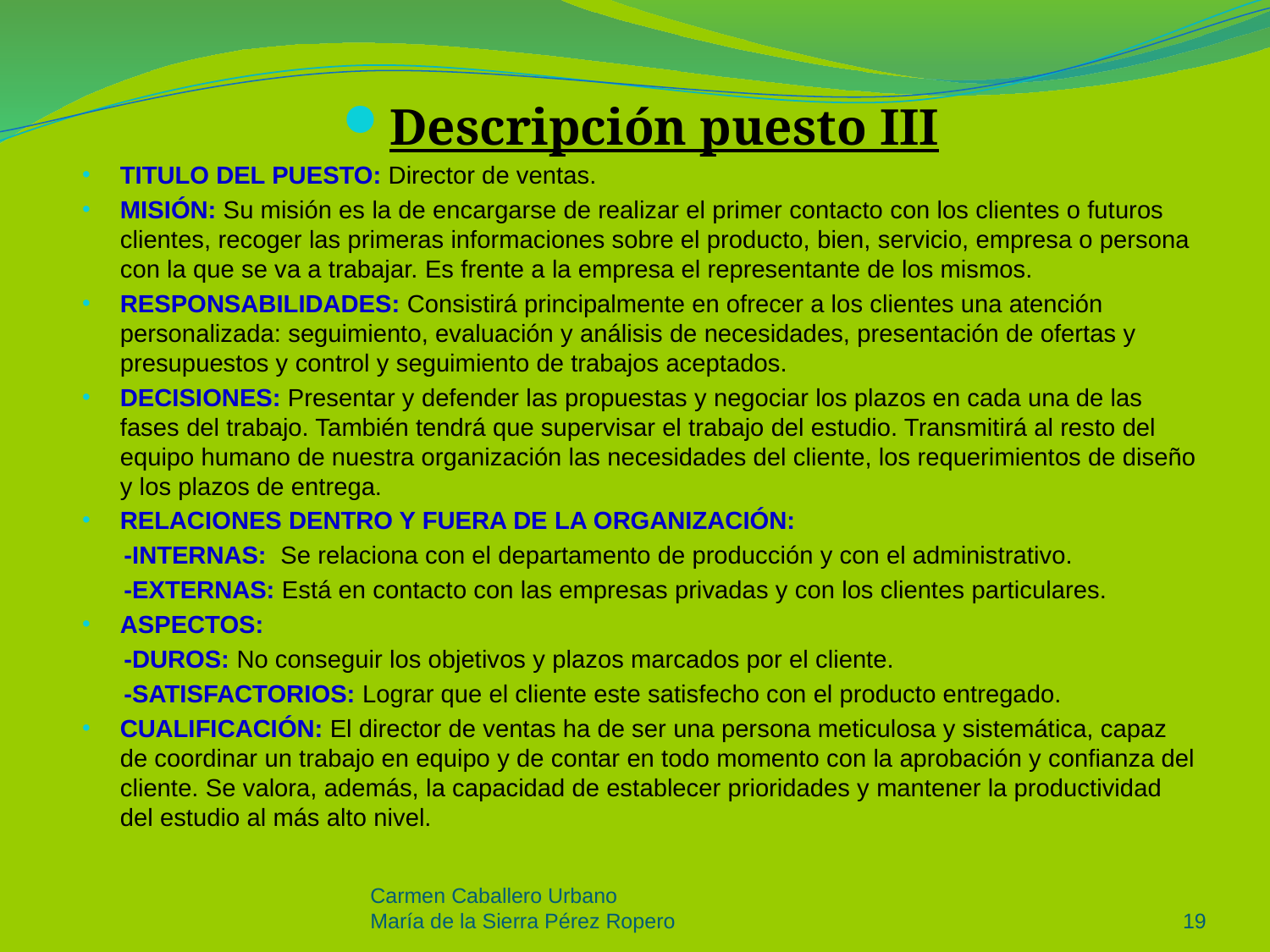

Descripción puesto III
TITULO DEL PUESTO: Director de ventas.
MISIÓN: Su misión es la de encargarse de realizar el primer contacto con los clientes o futuros clientes, recoger las primeras informaciones sobre el producto, bien, servicio, empresa o persona con la que se va a trabajar. Es frente a la empresa el representante de los mismos.
RESPONSABILIDADES: Consistirá principalmente en ofrecer a los clientes una atención personalizada: seguimiento, evaluación y análisis de necesidades, presentación de ofertas y presupuestos y control y seguimiento de trabajos aceptados.
DECISIONES: Presentar y defender las propuestas y negociar los plazos en cada una de las fases del trabajo. También tendrá que supervisar el trabajo del estudio. Transmitirá al resto del equipo humano de nuestra organización las necesidades del cliente, los requerimientos de diseño y los plazos de entrega.
RELACIONES DENTRO Y FUERA DE LA ORGANIZACIÓN:
      -INTERNAS:  Se relaciona con el departamento de producción y con el administrativo.
      -EXTERNAS: Está en contacto con las empresas privadas y con los clientes particulares.
ASPECTOS:
      -DUROS: No conseguir los objetivos y plazos marcados por el cliente.
      -SATISFACTORIOS: Lograr que el cliente este satisfecho con el producto entregado.
CUALIFICACIÓN: El director de ventas ha de ser una persona meticulosa y sistemática, capaz de coordinar un trabajo en equipo y de contar en todo momento con la aprobación y confianza del cliente. Se valora, además, la capacidad de establecer prioridades y mantener la productividad del estudio al más alto nivel.

Carmen Caballero Urbano
María de la Sierra Pérez Ropero
19